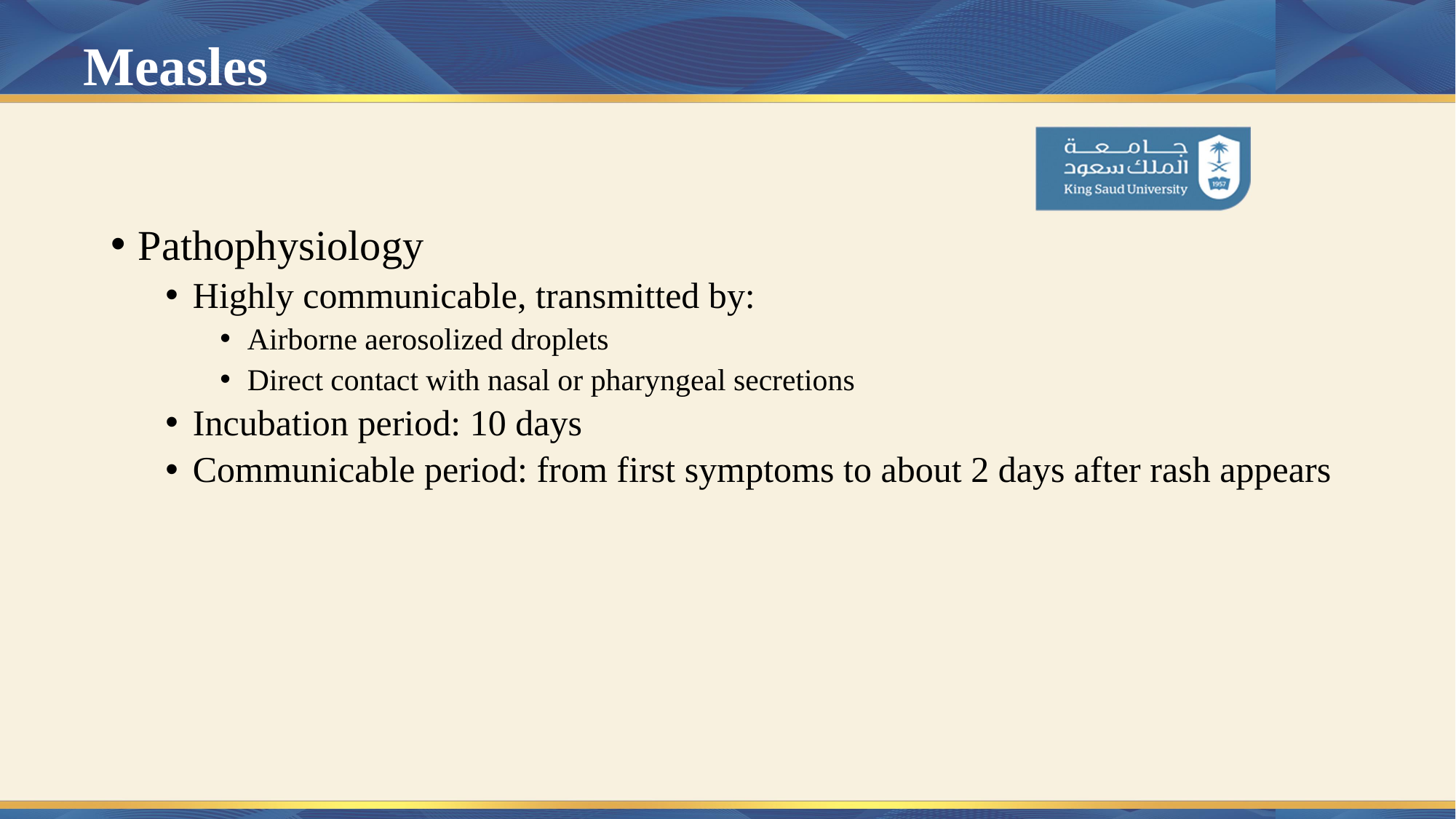

# Measles
Pathophysiology
Highly communicable, transmitted by:
Airborne aerosolized droplets
Direct contact with nasal or pharyngeal secretions
Incubation period: 10 days
Communicable period: from first symptoms to about 2 days after rash appears